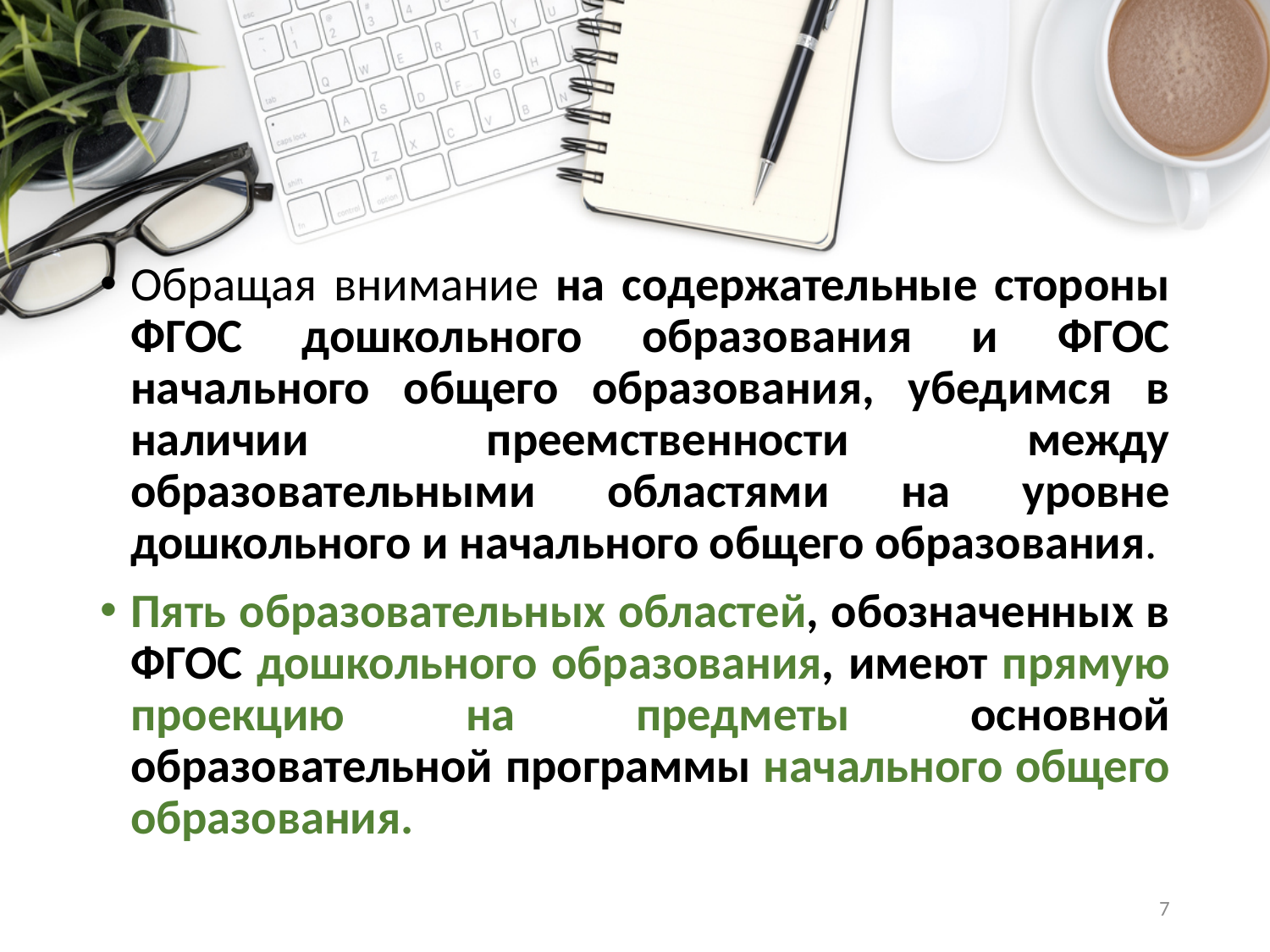

#
Обращая внимание на содержательные стороны ФГОС дошкольного образования и ФГОС начального общего образования, убедимся в наличии преемственности между образовательными областями на уровне дошкольного и начального общего образования.
Пять образовательных областей, обозначенных в ФГОС дошкольного образования, имеют прямую проекцию на предметы основной образовательной программы начального общего образования.

7